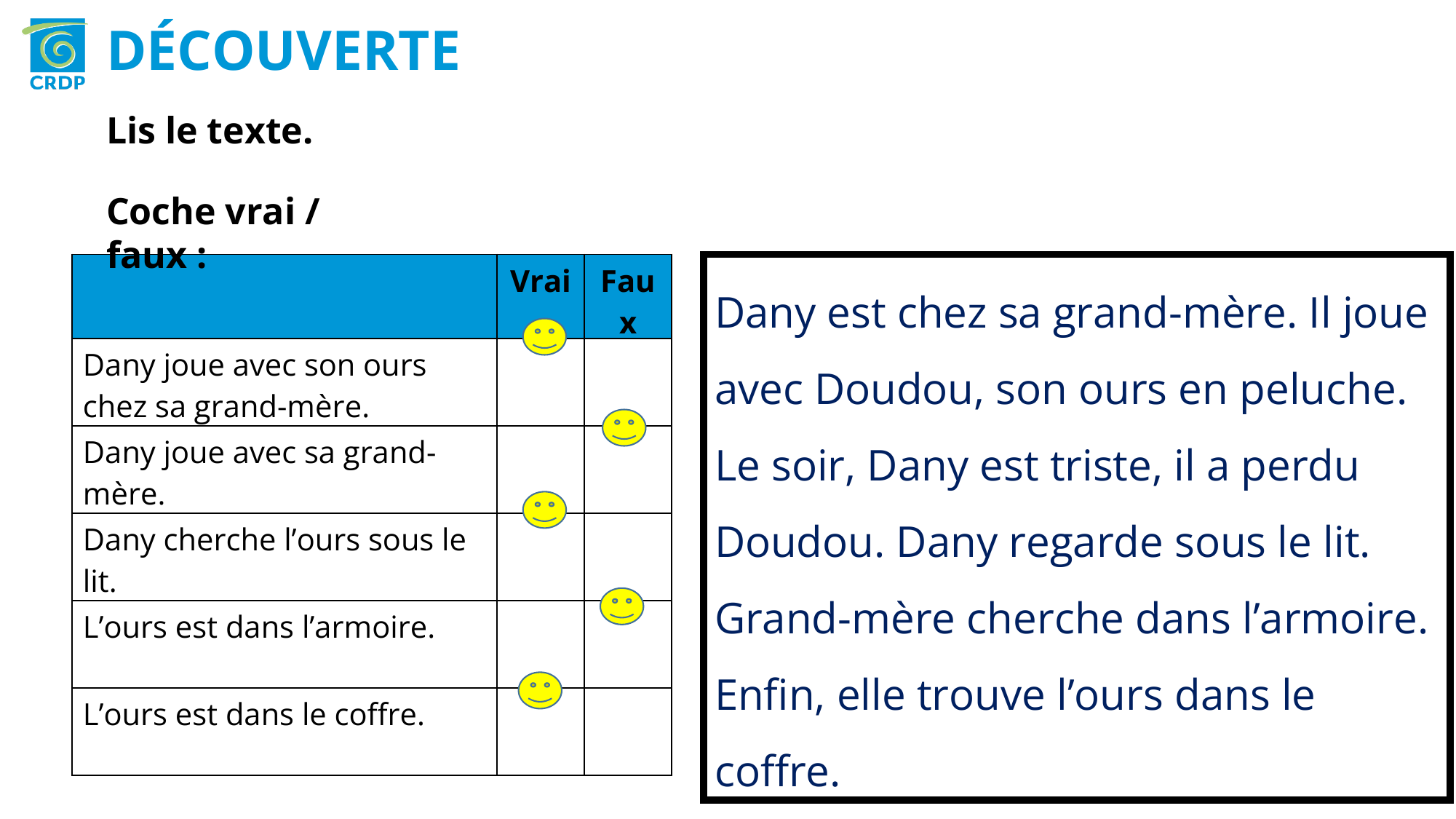

DÉCOUVERTE
Lis le texte.
Coche vrai / faux :
|  | Vrai | Faux |
| --- | --- | --- |
| Dany joue avec son ours chez sa grand-mère. |  |  |
| Dany joue avec sa grand-mère. |  |  |
| Dany cherche l’ours sous le lit. |  |  |
| L’ours est dans l’armoire. |  |  |
| L’ours est dans le coffre. |  |  |
Dany est chez sa grand-mère. Il joue avec Doudou, son ours en peluche.
Le soir, Dany est triste, il a perdu Doudou. Dany regarde sous le lit.
Grand-mère cherche dans l’armoire.
Enfin, elle trouve l’ours dans le coffre.